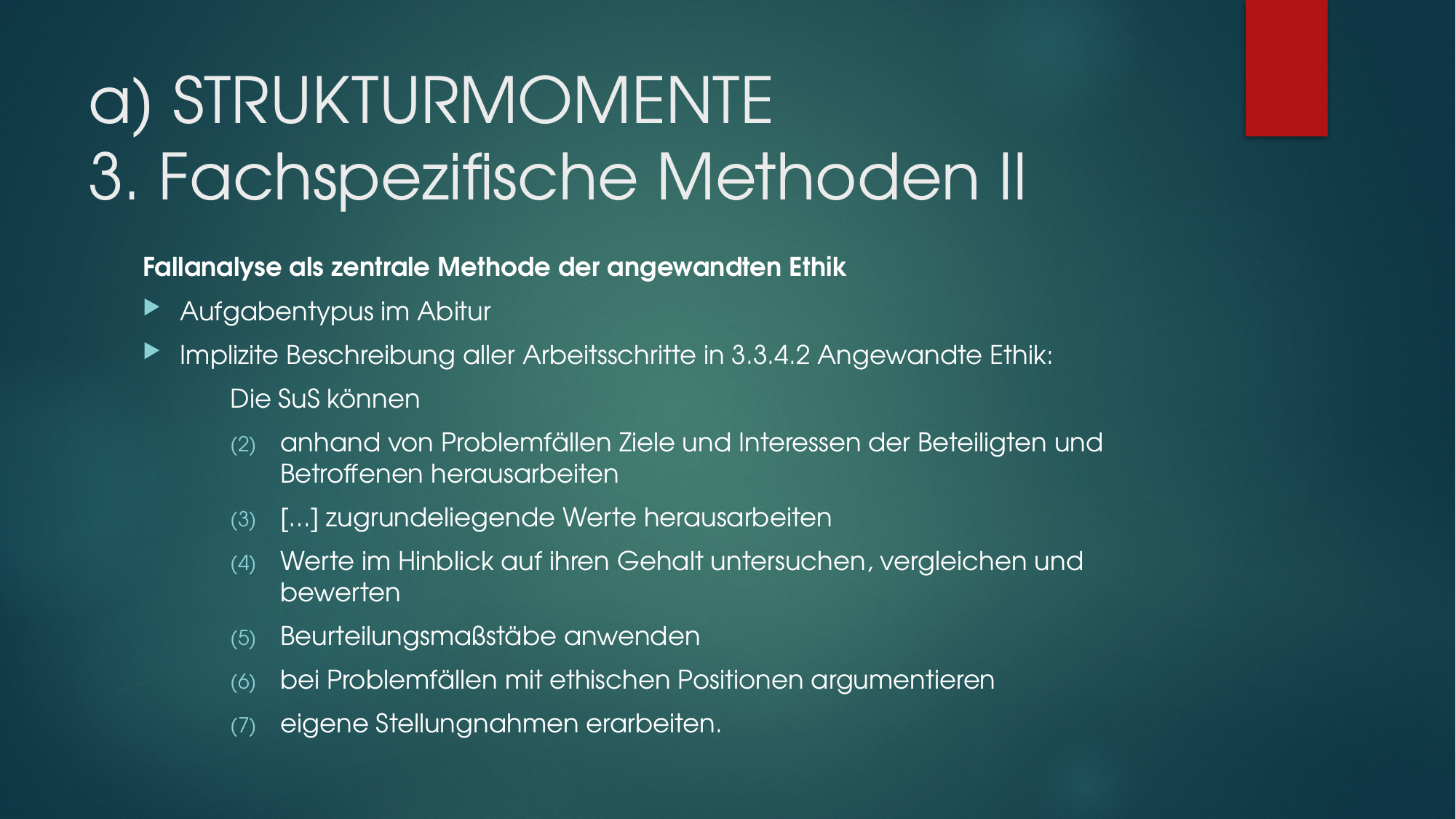

# a) STRUKTURMOMENTE 3. Fachspezifische Methoden II
Fallanalyse als zentrale Methode der angewandten Ethik
Aufgabentypus im Abitur
Implizite Beschreibung aller Arbeitsschritte in 3.3.4.2 Angewandte Ethik:
Die SuS können
anhand von Problemfällen Ziele und Interessen der Beteiligten und Betroffenen herausarbeiten
[…] zugrundeliegende Werte herausarbeiten
Werte im Hinblick auf ihren Gehalt untersuchen, vergleichen und bewerten
Beurteilungsmaßstäbe anwenden
bei Problemfällen mit ethischen Positionen argumentieren
eigene Stellungnahmen erarbeiten.